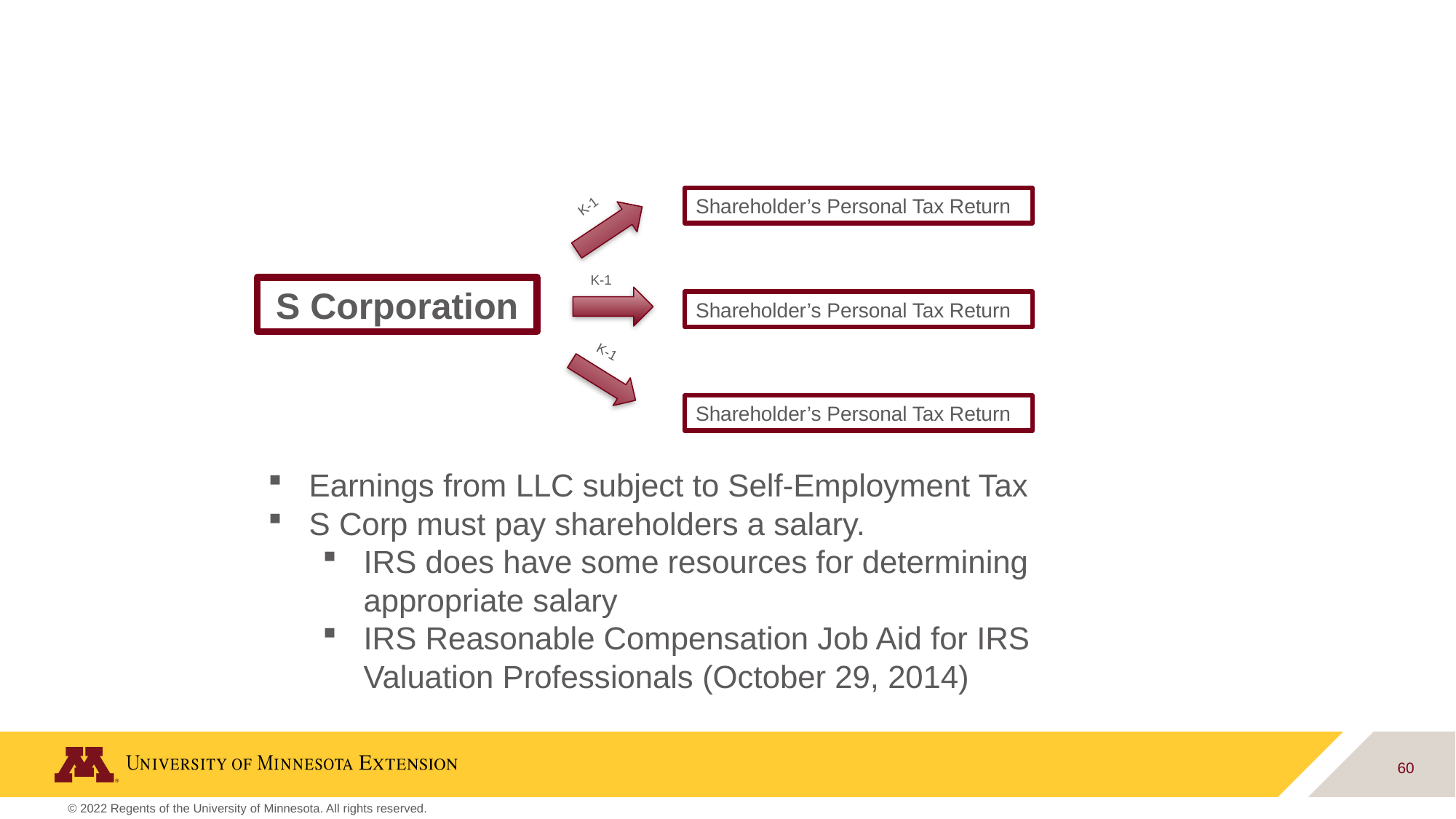

Shareholder’s Personal Tax Return
K-1

K-1
S Corporation

Shareholder’s Personal Tax Return
K-1

Shareholder’s Personal Tax Return
Earnings from LLC subject to Self-Employment Tax
S Corp must pay shareholders a salary.
IRS does have some resources for determining appropriate salary
IRS Reasonable Compensation Job Aid for IRS Valuation Professionals (October 29, 2014)